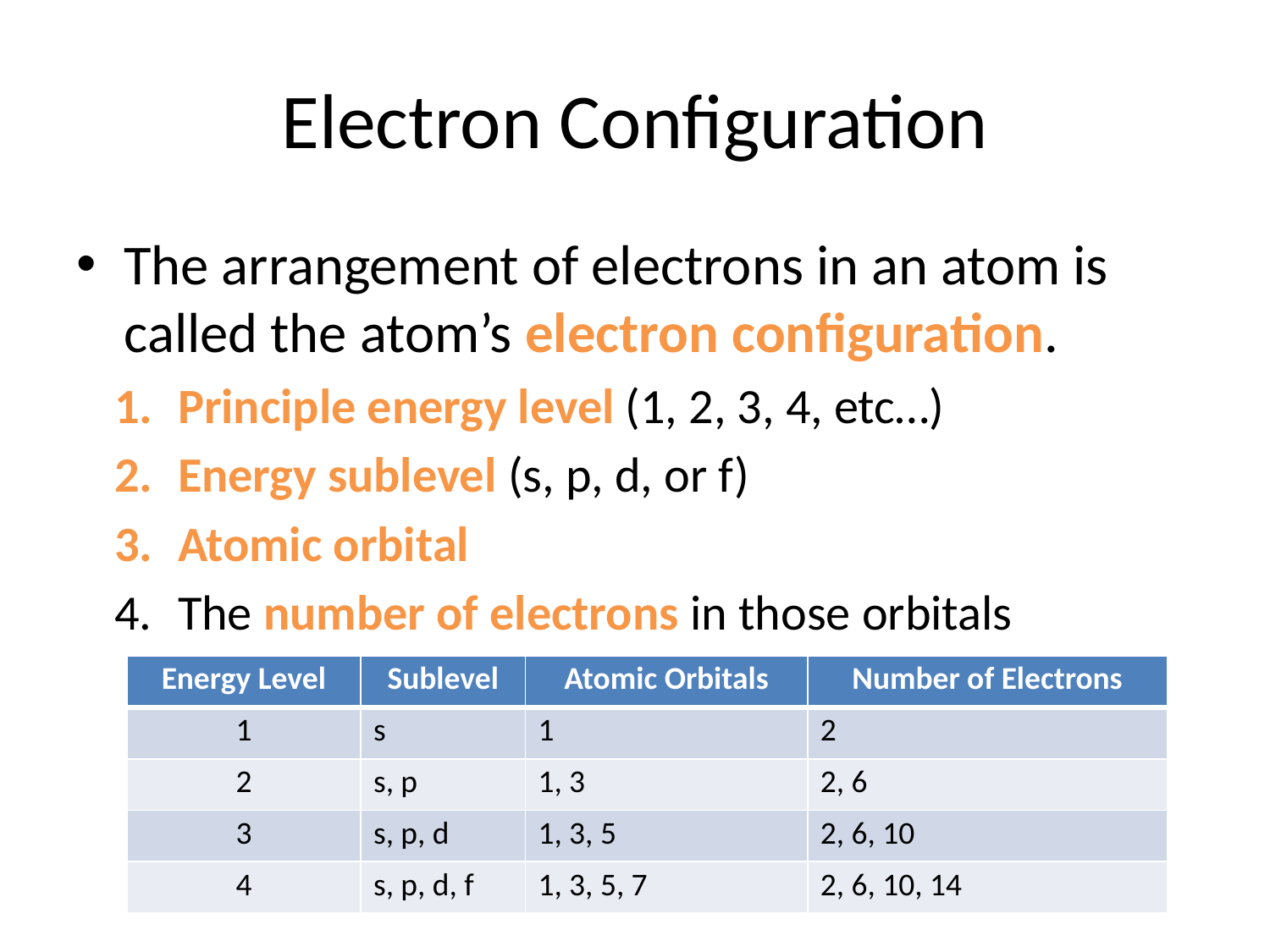

# Electron Configuration
The arrangement of electrons in an atom is called the atom’s electron configuration.
Principle energy level (1, 2, 3, 4, etc…)
Energy sublevel (s, p, d, or f)
Atomic orbital
The number of electrons in those orbitals

| Energy Level | Sublevel | Atomic Orbitals | Number of Electrons |
| --- | --- | --- | --- |
| 1 | s | 1 | 2 |
| 2 | s, p | 1, 3 | 2, 6 |
| 3 | s, p, d | 1, 3, 5 | 2, 6, 10 |
| 4 | s, p, d, f | 1, 3, 5, 7 | 2, 6, 10, 14 |